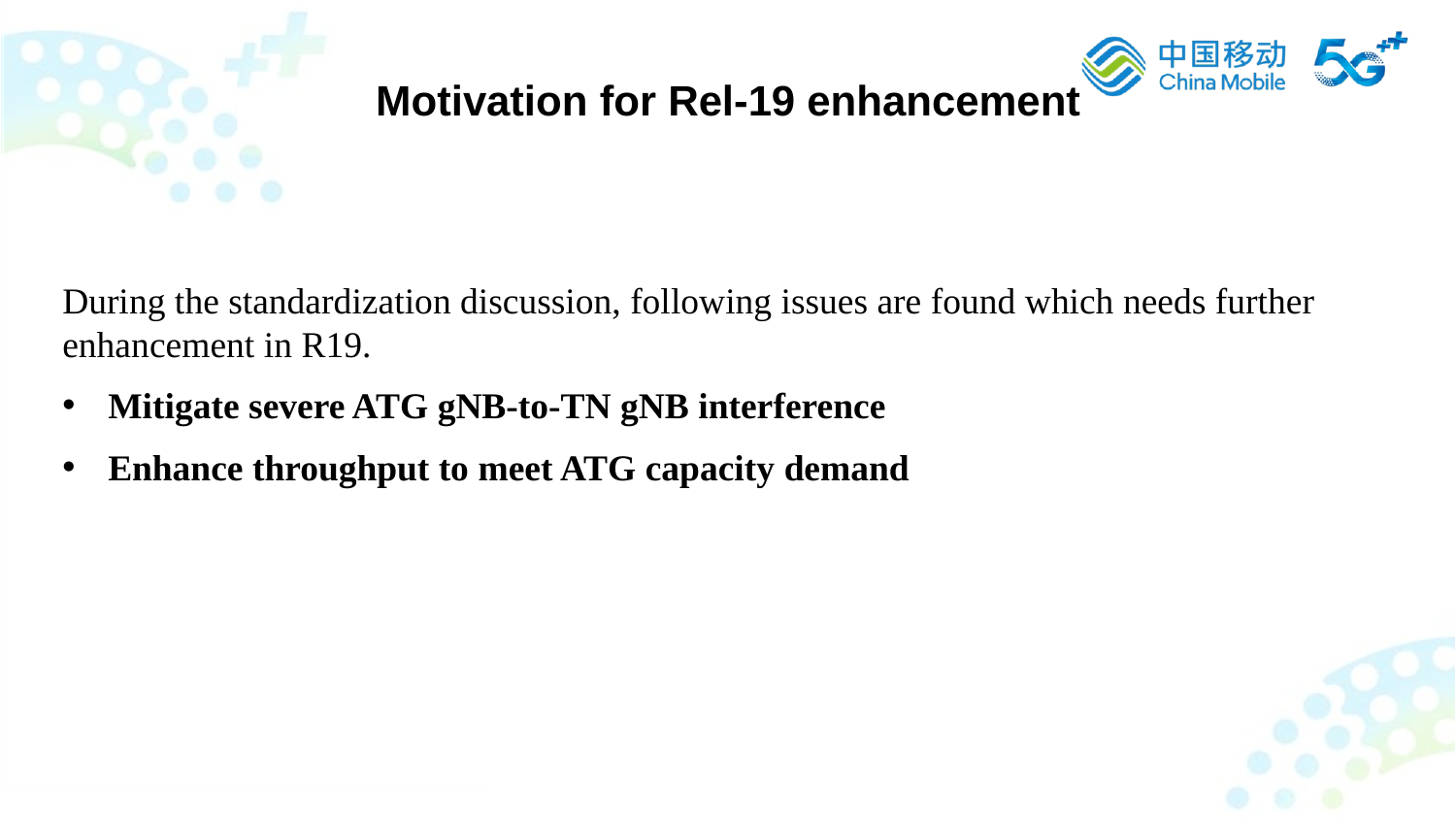

Motivation for Rel-19 enhancement
During the standardization discussion, following issues are found which needs further enhancement in R19.
Mitigate severe ATG gNB-to-TN gNB interference
Enhance throughput to meet ATG capacity demand